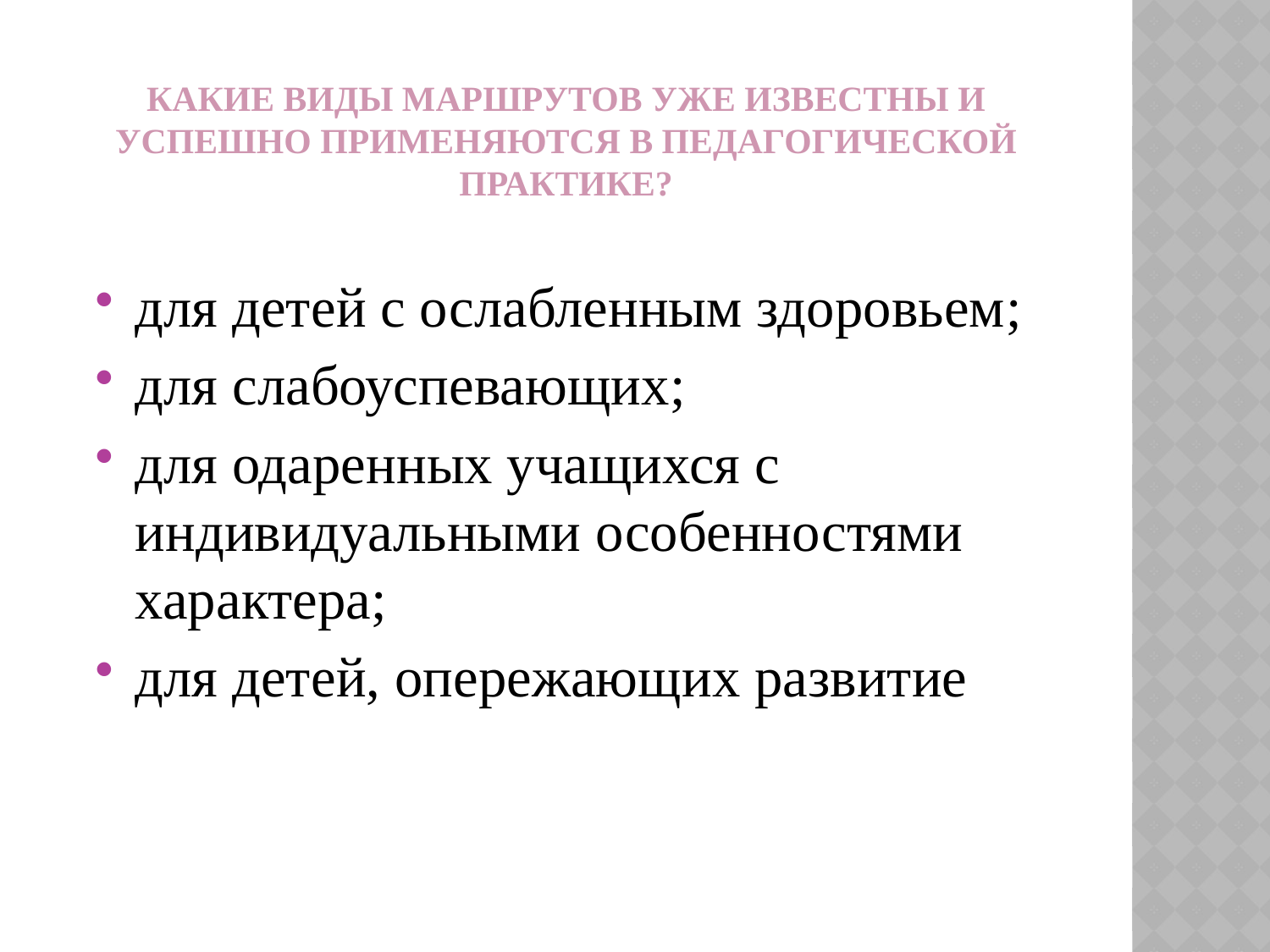

# Какие виды маршрутов уже известны и успешно применяются в педагогической практике?
для детей с ослабленным здоровьем;
для слабоуспевающих;
для одаренных учащихся с индивидуальными особенностями характера;
для детей, опережающих развитие